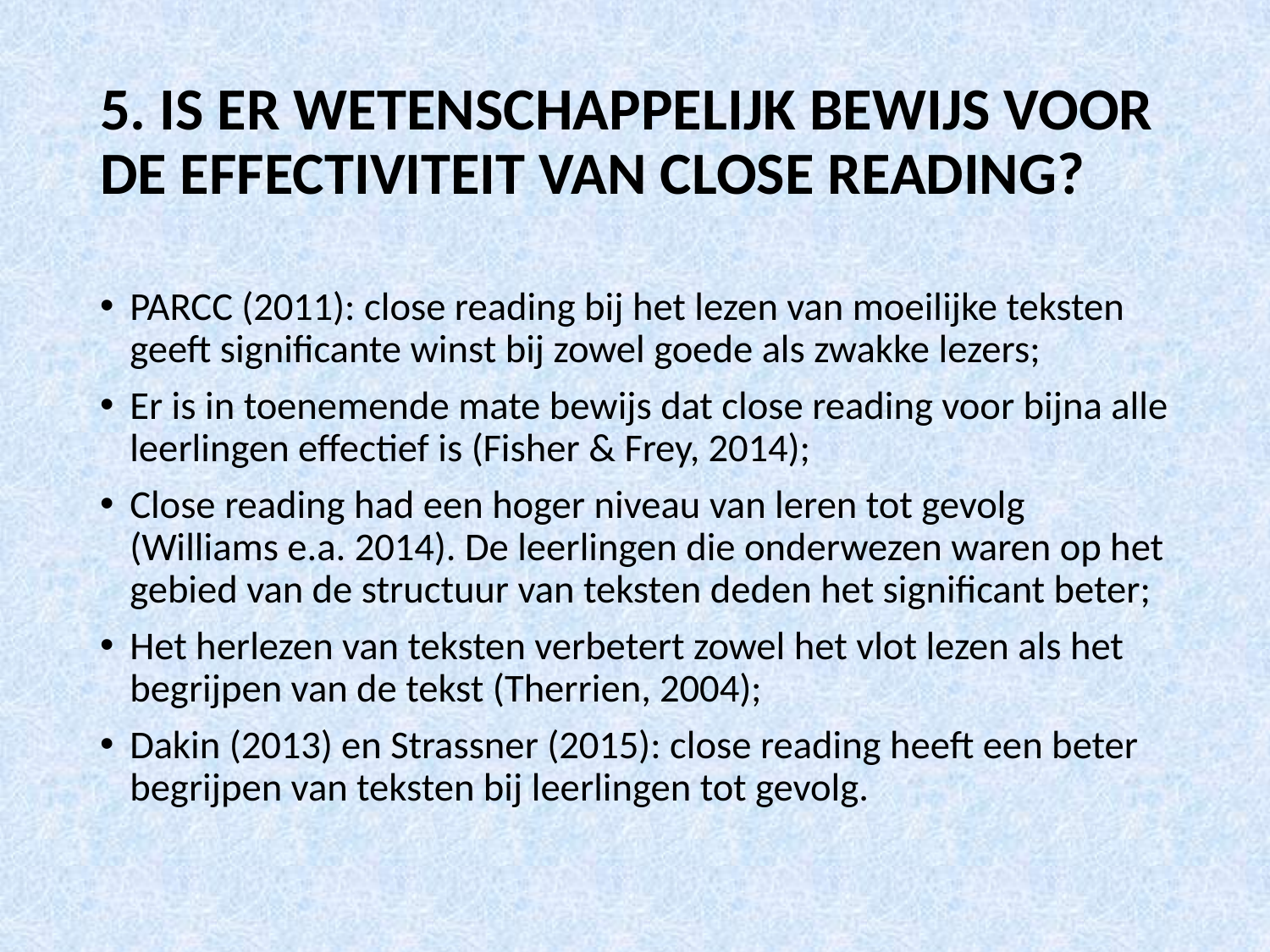

# 5. IS ER WETENSCHAPPELIJK BEWIJS VOOR DE EFFECTIVITEIT VAN CLOSE READING?
PARCC (2011): close reading bij het lezen van moeilijke teksten geeft significante winst bij zowel goede als zwakke lezers;
Er is in toenemende mate bewijs dat close reading voor bijna alle leerlingen effectief is (Fisher & Frey, 2014);
Close reading had een hoger niveau van leren tot gevolg (Williams e.a. 2014). De leerlingen die onderwezen waren op het gebied van de structuur van teksten deden het significant beter;
Het herlezen van teksten verbetert zowel het vlot lezen als het begrijpen van de tekst (Therrien, 2004);
Dakin (2013) en Strassner (2015): close reading heeft een beter begrijpen van teksten bij leerlingen tot gevolg.